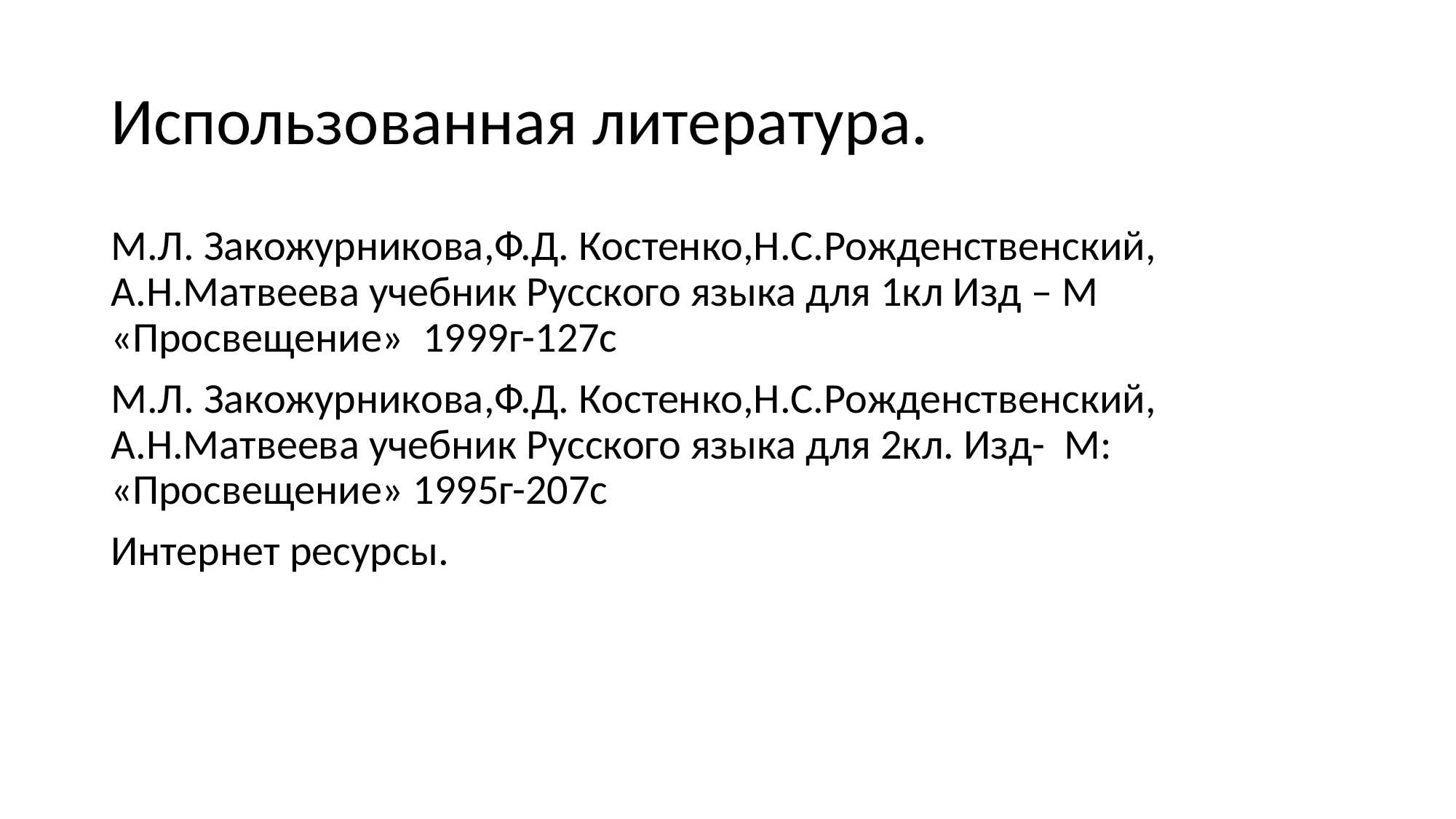

# Использованная литература.
М.Л. Закожурникова,Ф.Д. Костенко,Н.С.Рожденственский, А.Н.Матвеева учебник Русского языка для 1кл Изд – М «Просвещение»  1999г-127с
М.Л. Закожурникова,Ф.Д. Костенко,Н.С.Рожденственский, А.Н.Матвеева учебник Русского языка для 2кл. Изд-  М: «Просвещение» 1995г-207с
Интернет ресурсы.